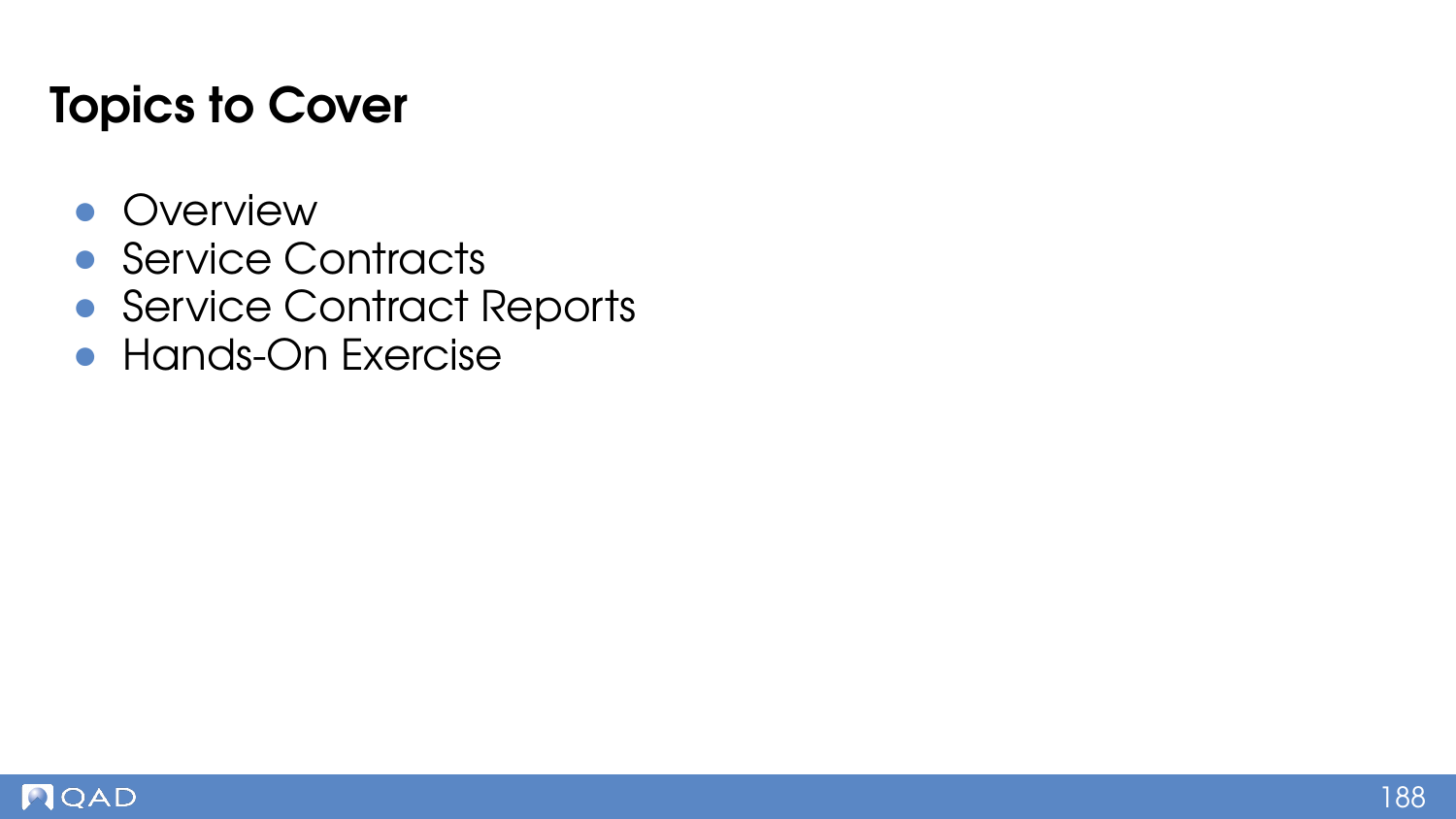

# Topics to Cover
Overview
Service Contracts
Service Contract Reports
Hands-On Exercise
188